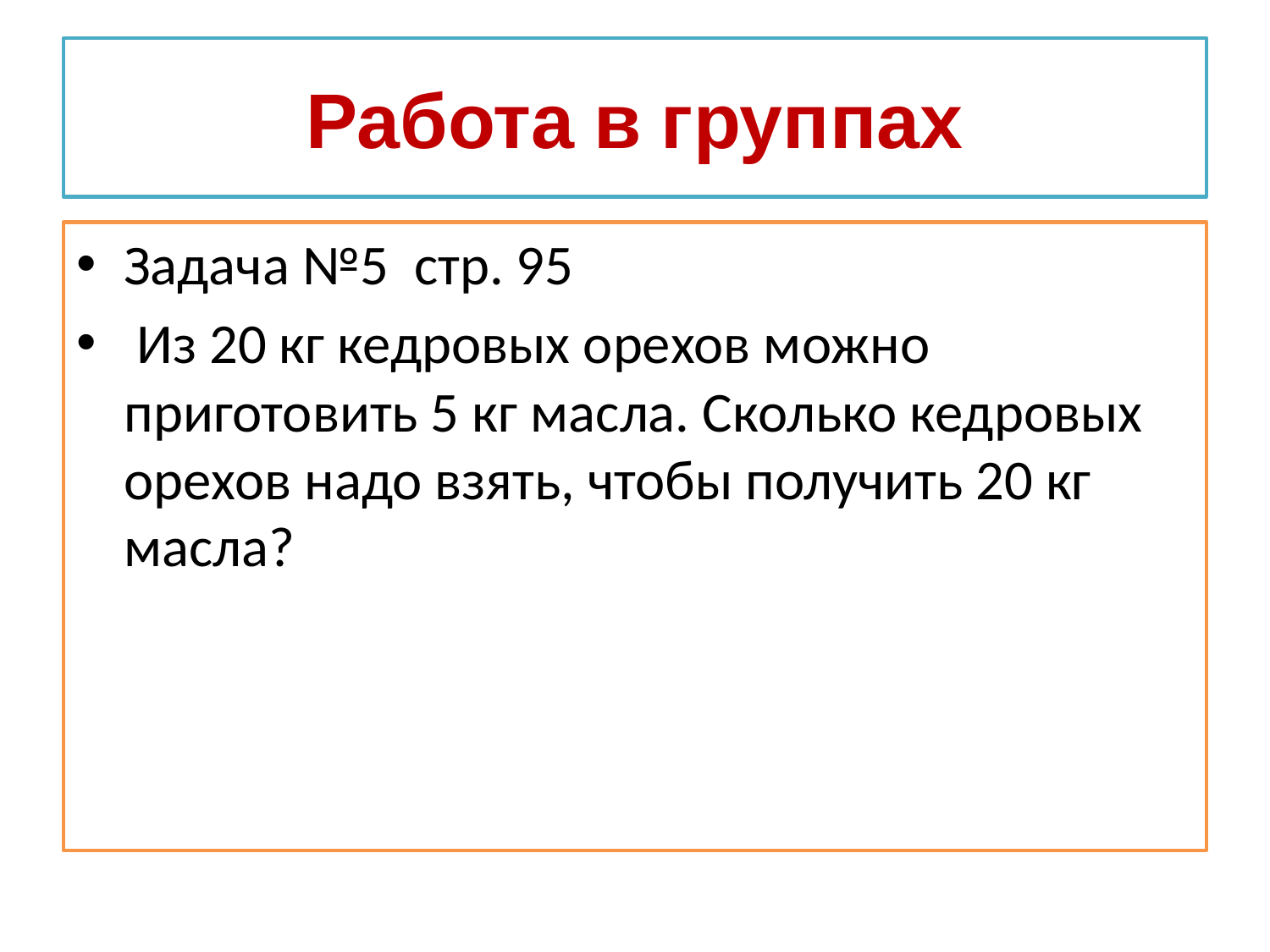

# Работа в группах
Задача №5  стр. 95
 Из 20 кг кедровых орехов можно приготовить 5 кг масла. Сколько кедровых орехов надо взять, чтобы получить 20 кг масла?